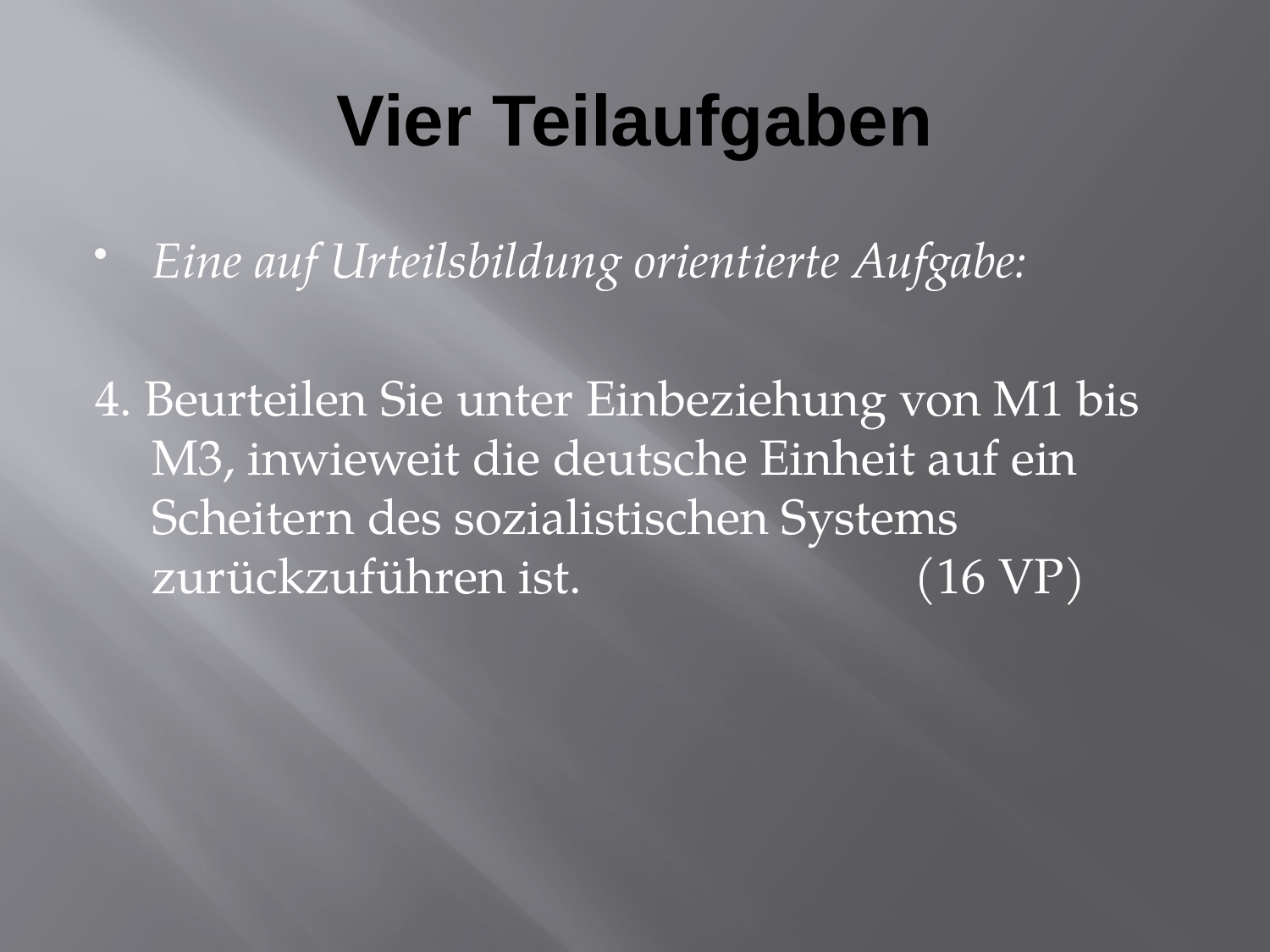

# Vier Teilaufgaben
Eine auf Urteilsbildung orientierte Aufgabe:

4. Beurteilen Sie unter Einbeziehung von M1 bis M3, inwieweit die deutsche Einheit auf ein Scheitern des sozialistischen Systems zurückzuführen ist. 			(16 VP)